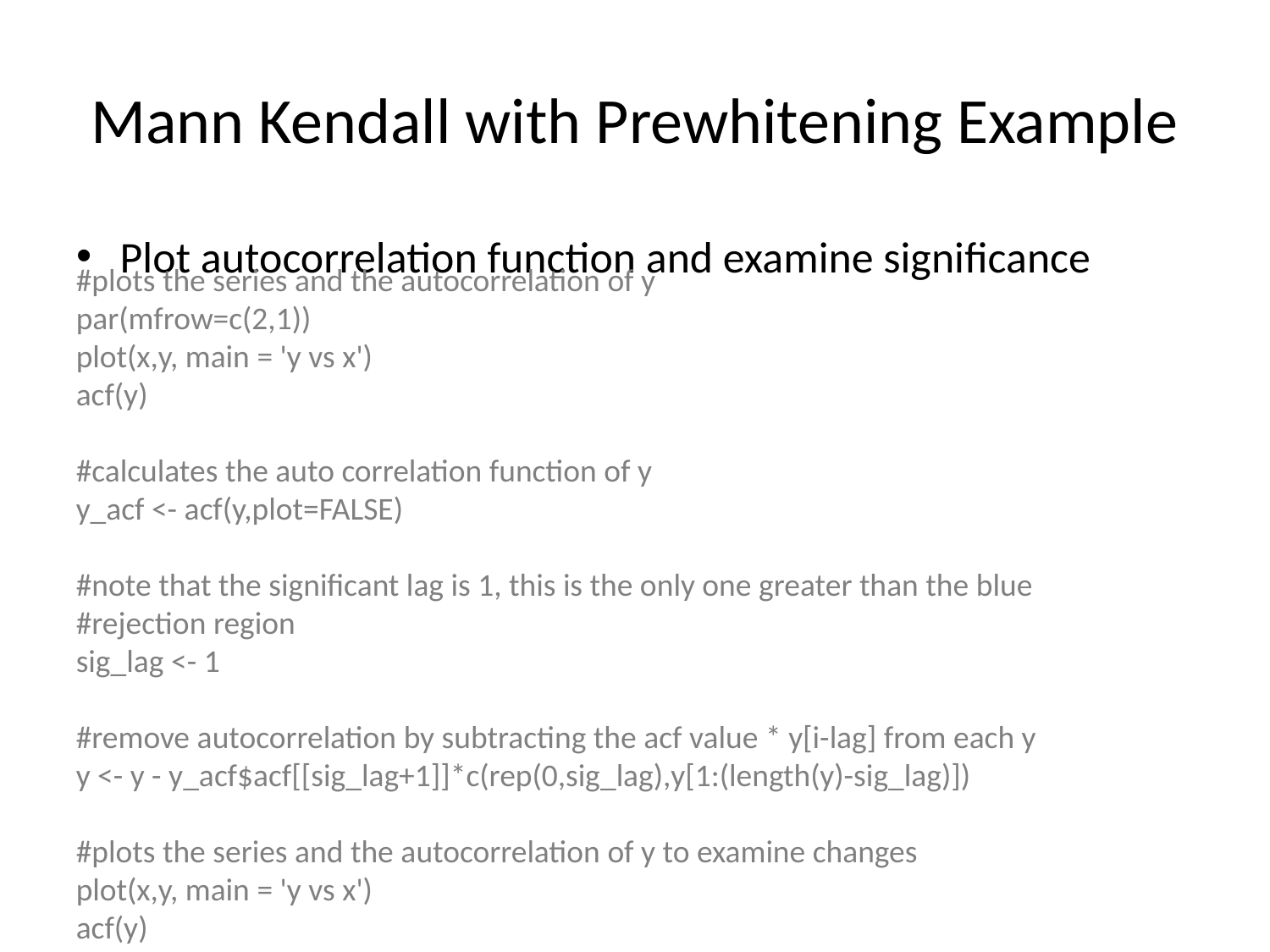

# Mann Kendall with Prewhitening Example
Plot autocorrelation function and examine significance

#plots the series and the autocorrelation of y
par(mfrow=c(2,1))
plot(x,y, main = 'y vs x')
acf(y)

#calculates the auto correlation function of y
y_acf <- acf(y,plot=FALSE)

#note that the significant lag is 1, this is the only one greater than the blue
#rejection region
sig_lag <- 1

#remove autocorrelation by subtracting the acf value * y[i-lag] from each y
y <- y - y_acf$acf[[sig_lag+1]]*c(rep(0,sig_lag),y[1:(length(y)-sig_lag)])

#plots the series and the autocorrelation of y to examine changes
plot(x,y, main = 'y vs x')
acf(y)